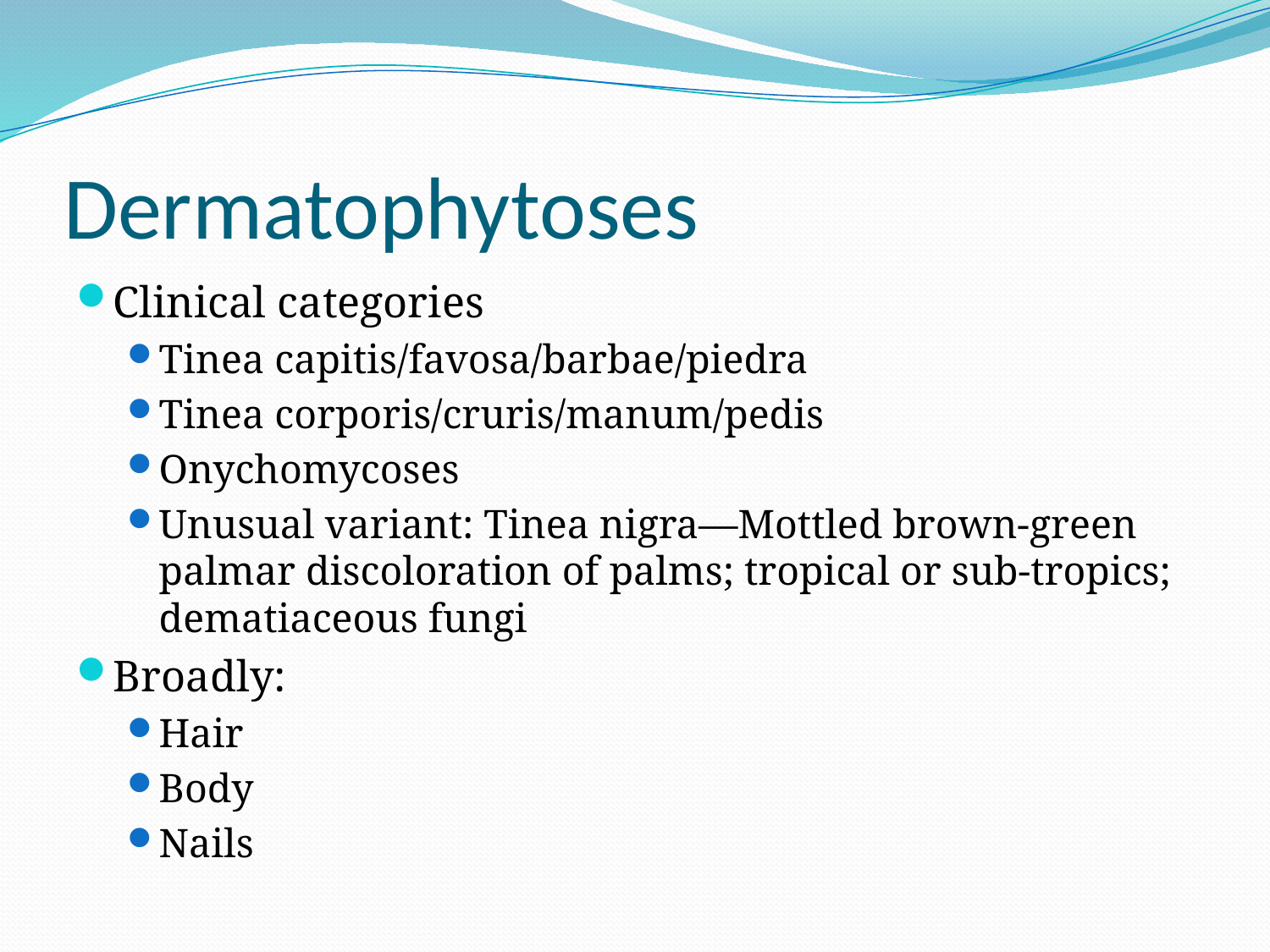

# Dermatophytoses
Clinical categories
Tinea capitis/favosa/barbae/piedra
Tinea corporis/cruris/manum/pedis
Onychomycoses
Unusual variant: Tinea nigra—Mottled brown-green palmar discoloration of palms; tropical or sub-tropics; dematiaceous fungi
Broadly:
Hair
Body
Nails